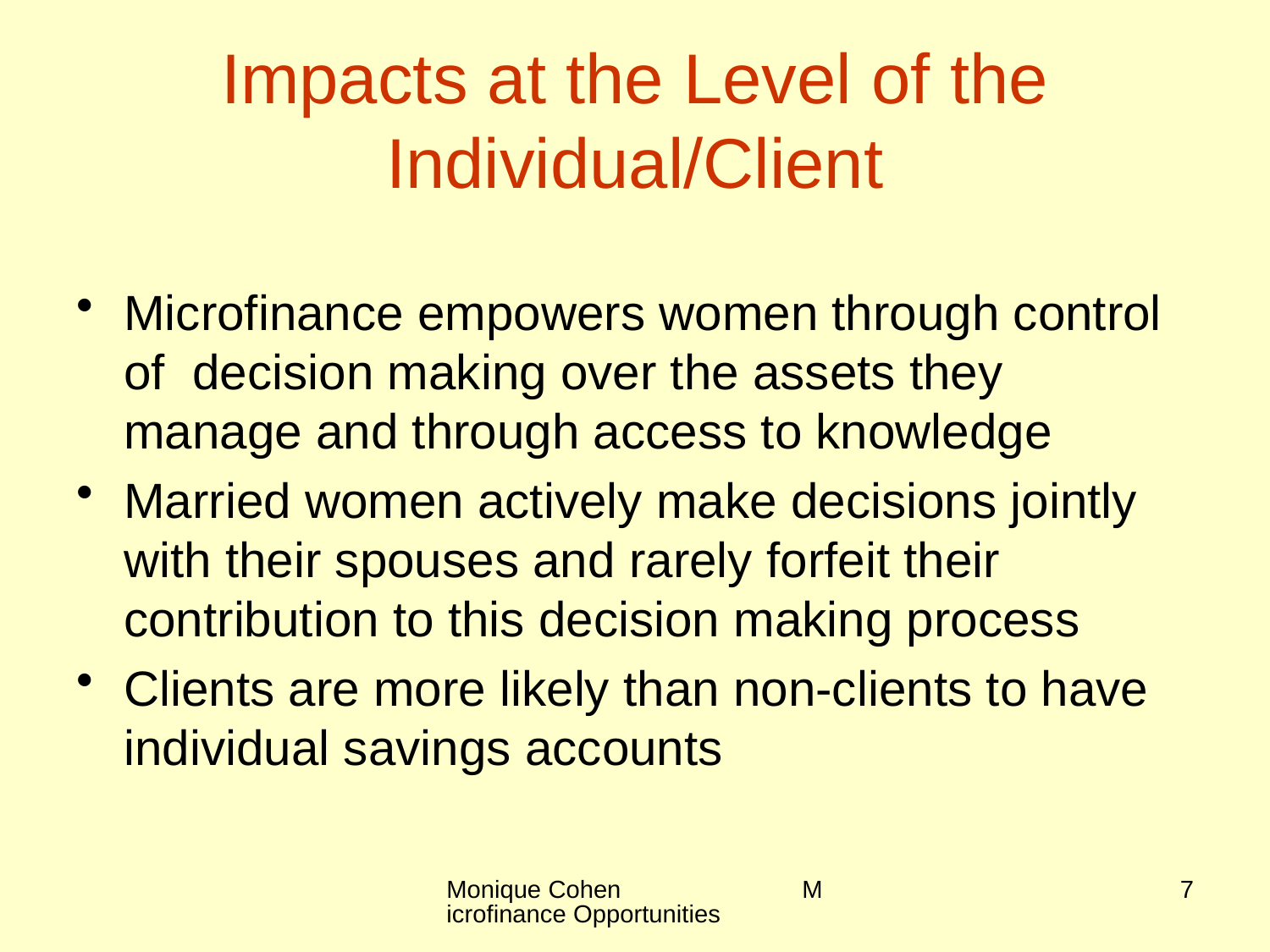

# Impacts at the Level of the Individual/Client
Microfinance empowers women through control of  decision making over the assets they manage and through access to knowledge
Married women actively make decisions jointly with their spouses and rarely forfeit their contribution to this decision making process
Clients are more likely than non-clients to have individual savings accounts

Monique Cohen                          Microfinance Opportunities
7